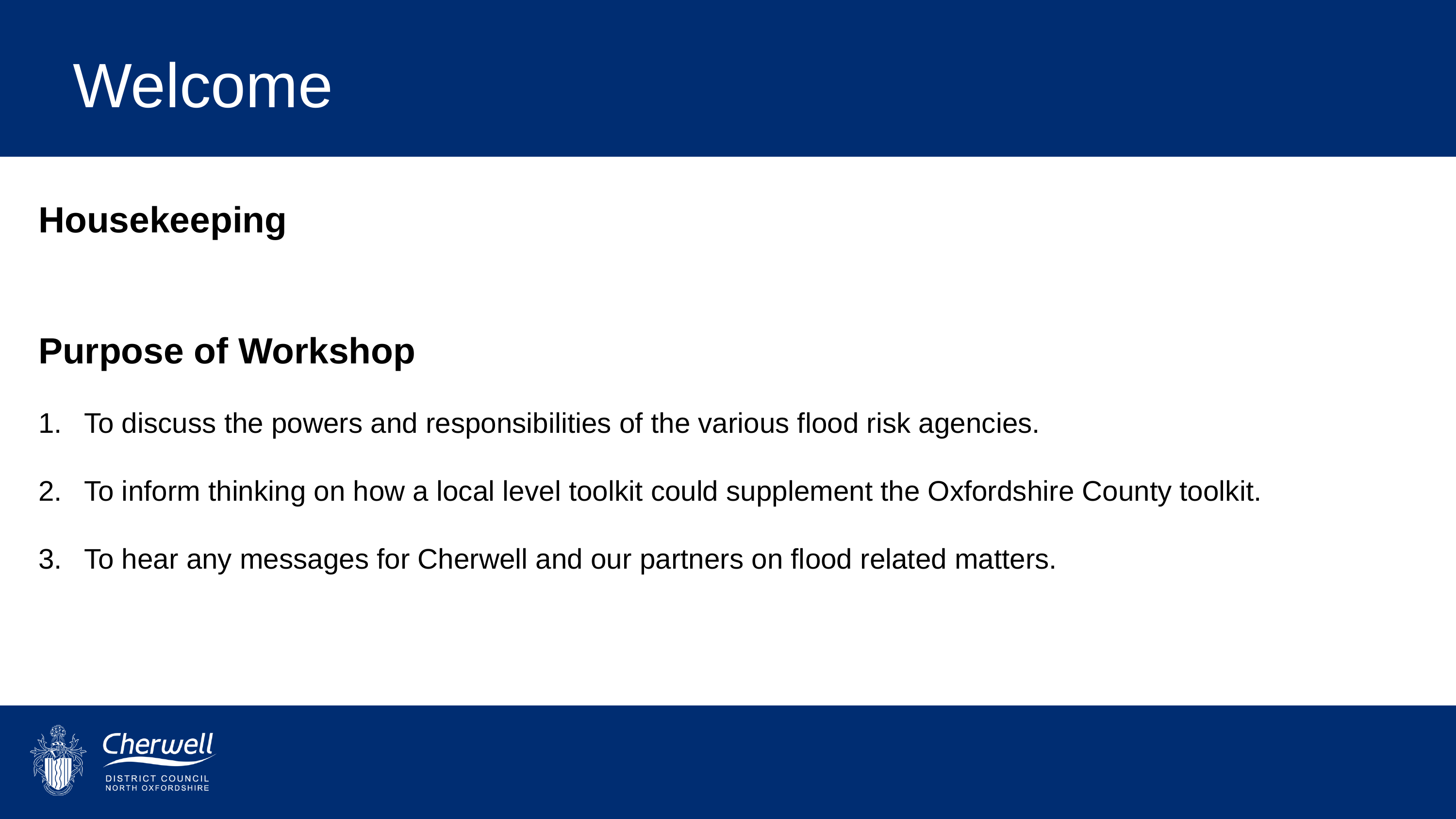

Welcome
Housekeeping

Purpose of Workshop

To discuss the powers and responsibilities of the various flood risk agencies.

To inform thinking on how a local level toolkit could supplement the Oxfordshire County toolkit.

To hear any messages for Cherwell and our partners on flood related matters.